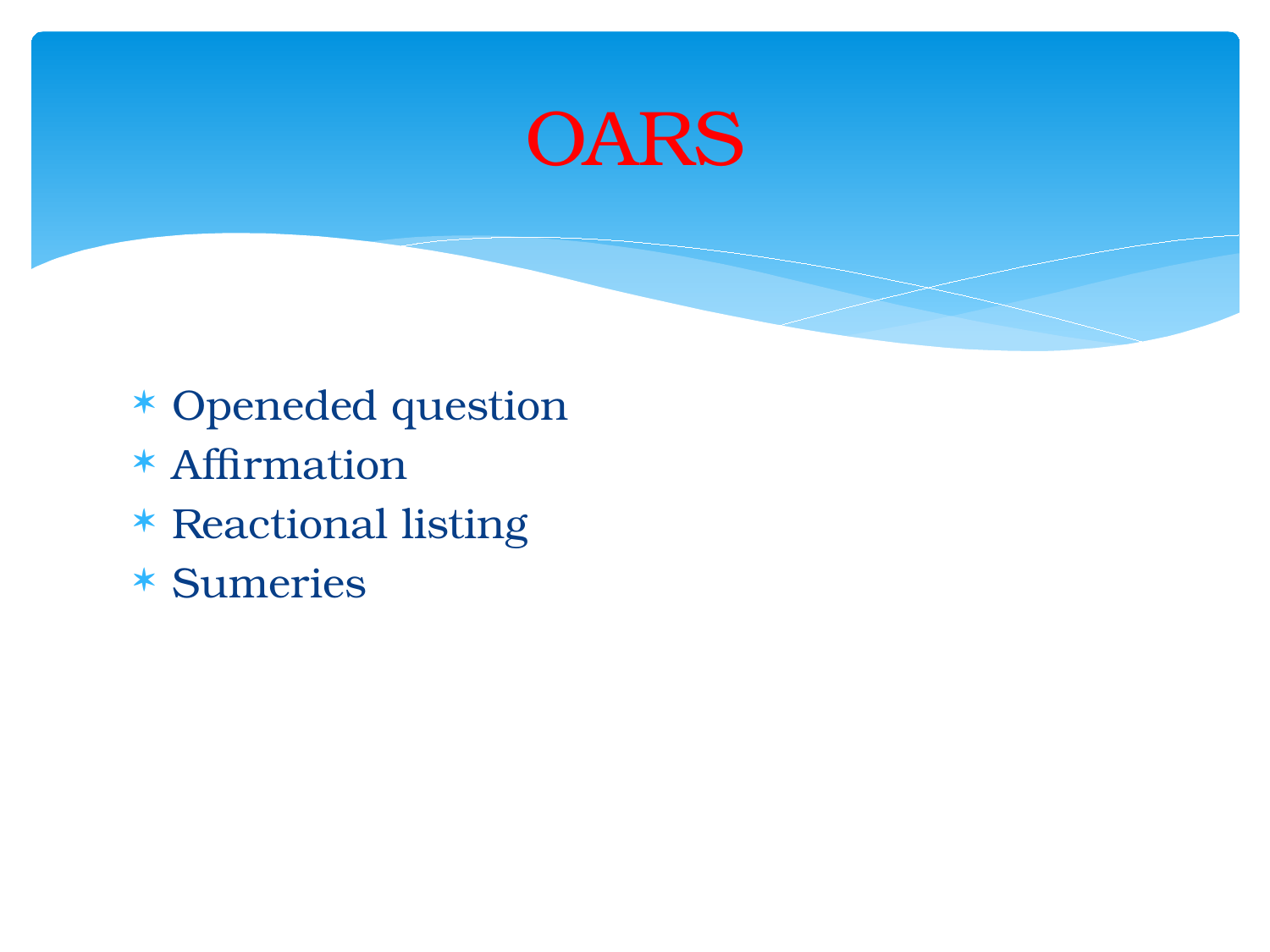

# OARS
Openeded question
Affirmation
Reactional listing
Sumeries